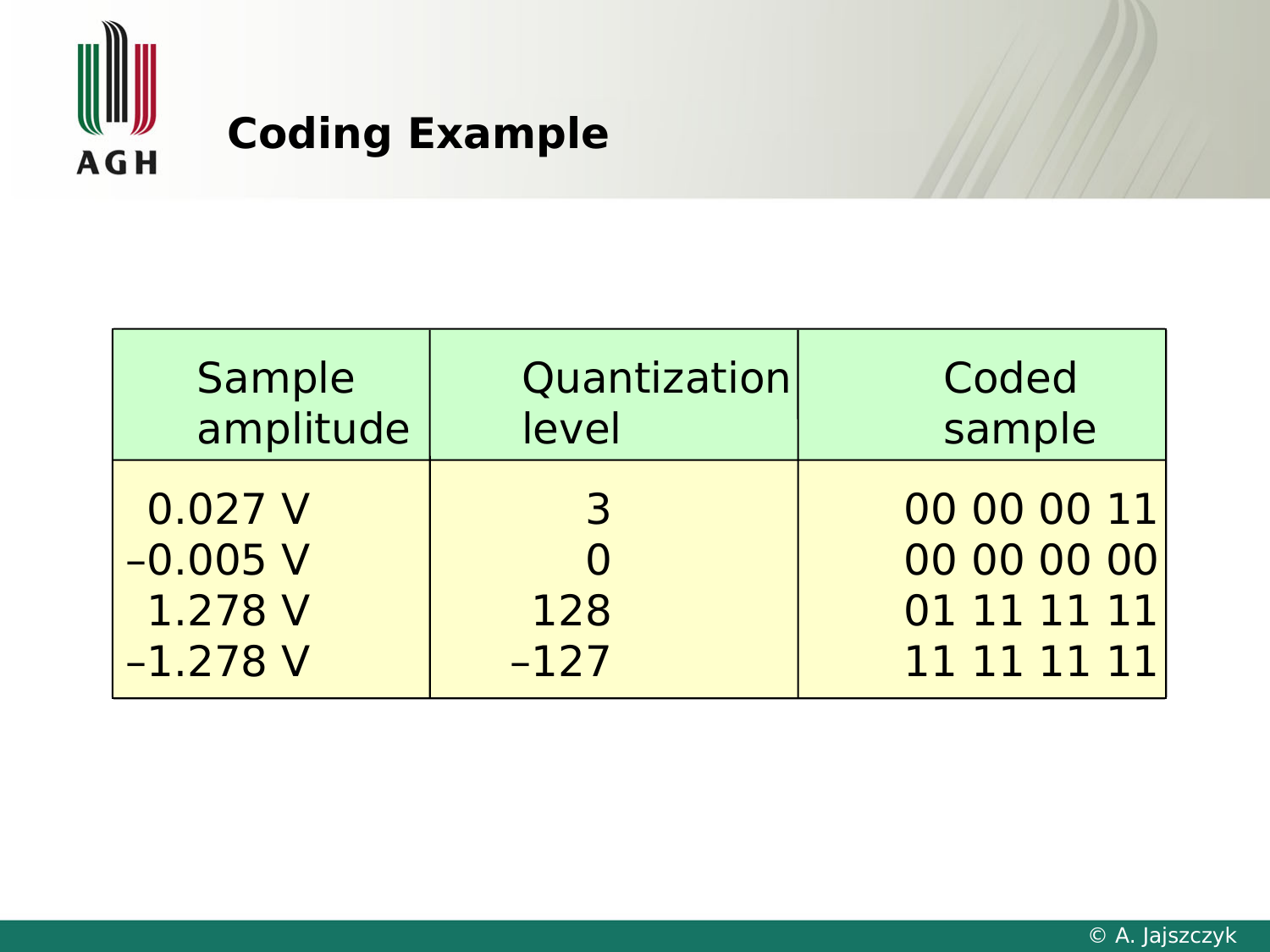

# Coding Example

Sample
amplitude
Quantization
level
     Coded
     sample

0.027 V
–0.005 V
1.278 V
–1.278 V
3
0
128
 –127
00 00 00 11
00 00 00 00
01 11 11 11
11 11 11 11